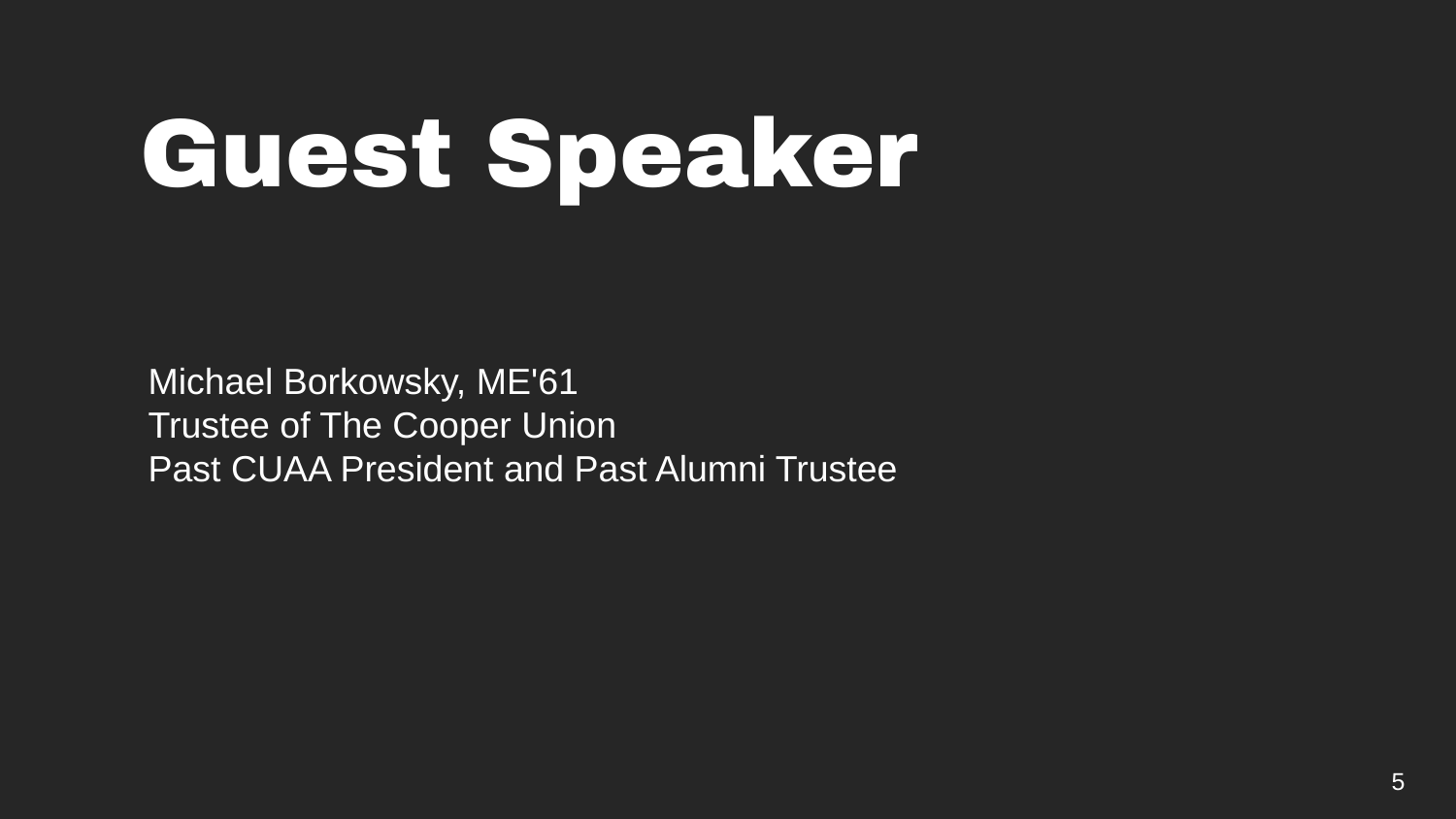

Guest Speaker
Michael Borkowsky, ME'61
Trustee of The Cooper Union
Past CUAA President and Past Alumni Trustee

5